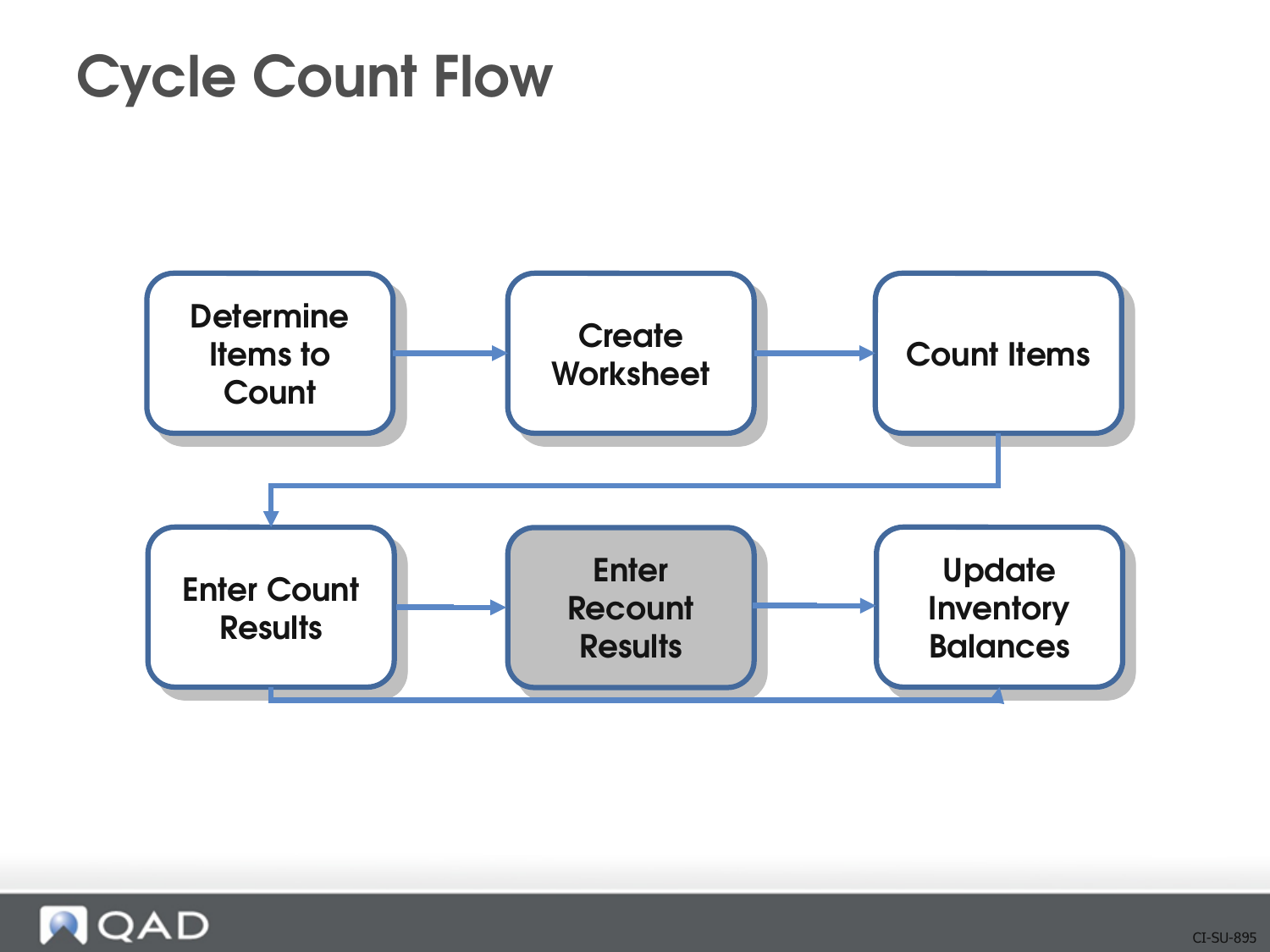

# Cycle Count Flow
Determine Items to Count
Create Worksheet
Count Items
Enter Count Results
Update Inventory Balances
Enter Recount Results

CI-SU-895